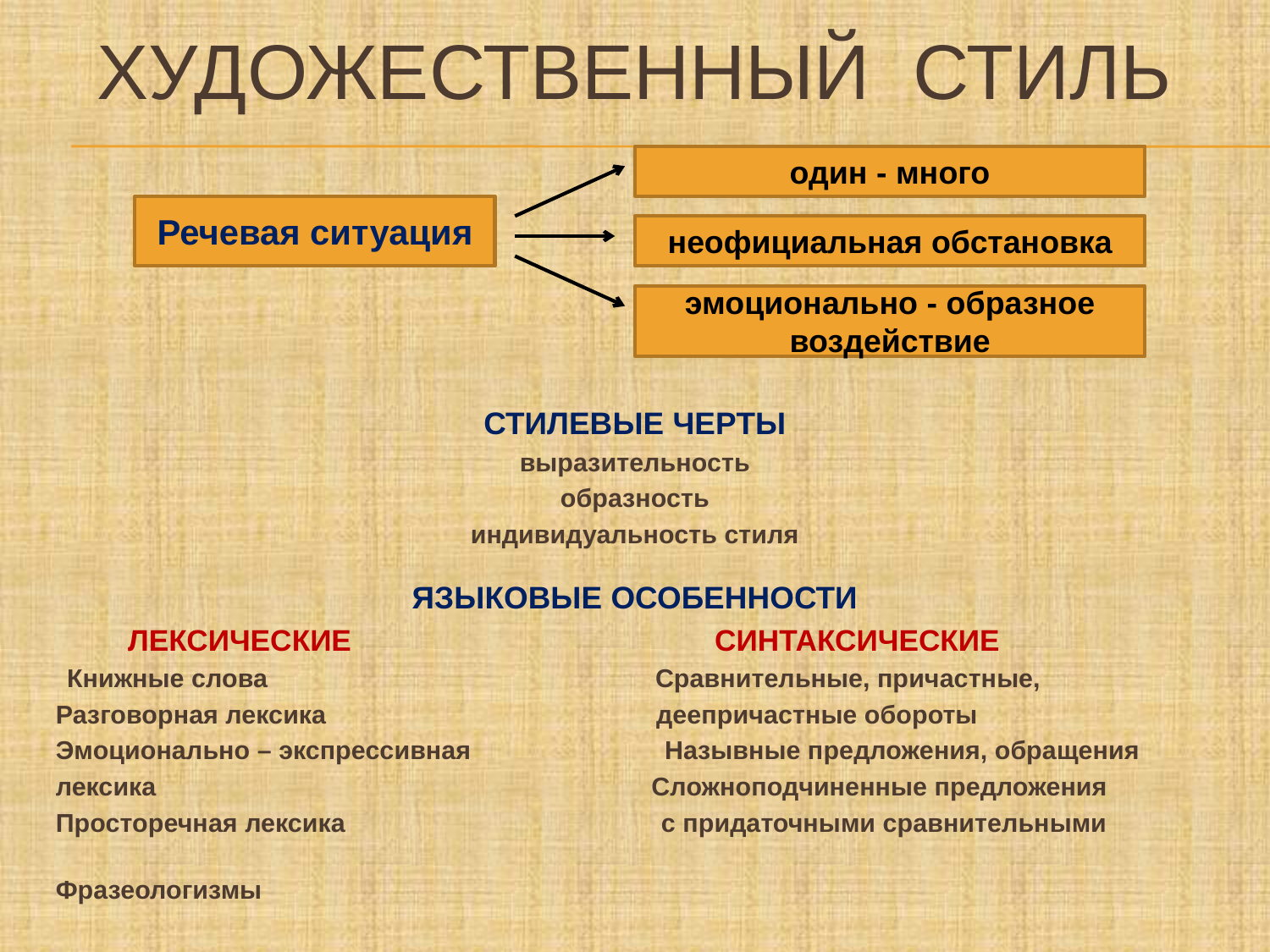

# Художественный  стиль

СТИЛЕВЫЕ ЧЕРТЫ
выразительность
образность
индивидуальность стиля

ЯЗЫКОВЫЕ ОСОБЕННОСТИ
              ЛЕКСИЧЕСКИЕ                                            СИНТАКСИЧЕСКИЕ
        Книжные слова                                                      Сравнительные, причастные,
      Разговорная лексика                                              деепричастные обороты
      Эмоционально – экспрессивная                           Назывные предложения, обращения
      лексика                                                                     Сложноподчиненные предложения
      Просторечная лексика                                            с придаточными сравнительными
      Фразеологизмы

один - много
Речевая ситуация
неофициальная обстановка
эмоционально - образное воздействие